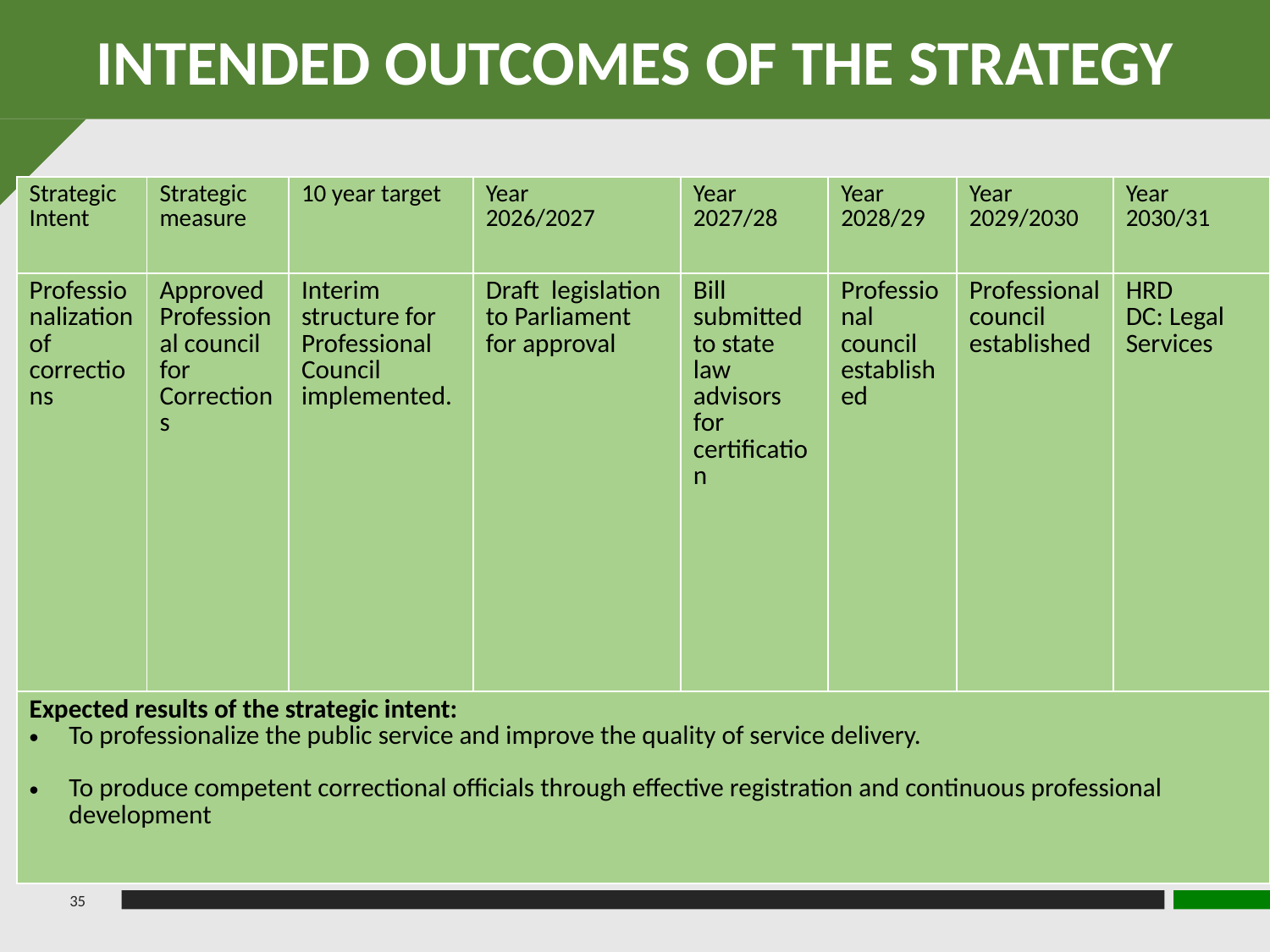

INTENDED OUTCOMES OF THE STRATEGY

| Strategic Intent | Strategic measure | 10 year target | Year 2026/2027 | Year 2027/28 | Year 2028/29 | Year 2029/2030 | Year 2030/31 |
| --- | --- | --- | --- | --- | --- | --- | --- |
| Professionalization of corrections | Approved Professional council for Corrections | Interim structure for Professional Council implemented. | Draft legislation to Parliament for approval | Bill submitted to state law advisors for certification | Professional council established | Professional council established | HRD DC: Legal Services |
| Expected results of the strategic intent: To professionalize the public service and improve the quality of service delivery. To produce competent correctional officials through effective registration and continuous professional development |  |  |  |  |  |  |  |

35